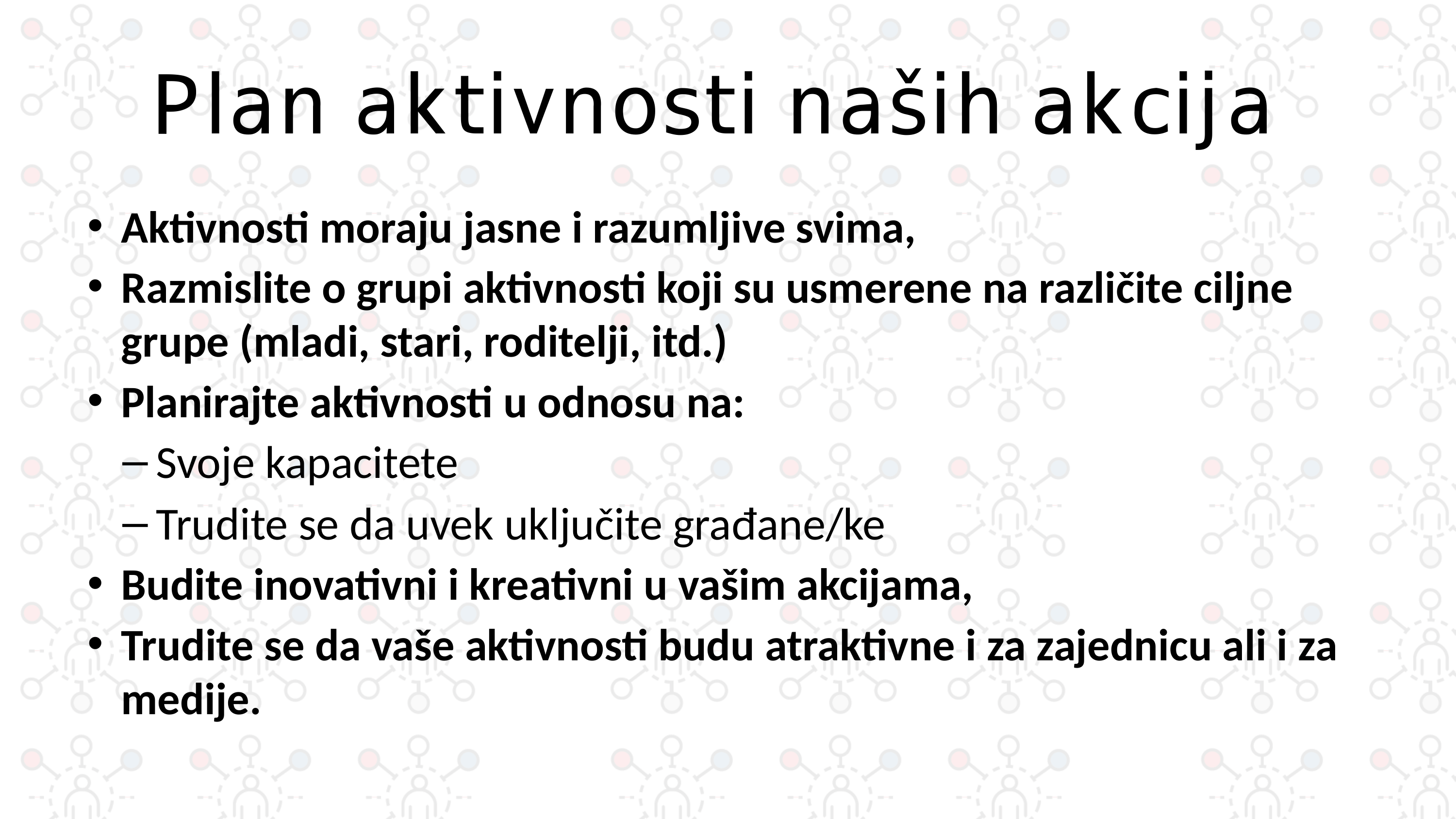

# Plan aktivnosti naših akcija
Aktivnosti moraju jasne i razumljive svima,
Razmislite o grupi aktivnosti koji su usmerene na različite ciljne grupe (mladi, stari, roditelji, itd.)
Planirajte aktivnosti u odnosu na:
Svoje kapacitete
Trudite se da uvek uključite građane/ke
Budite inovativni i kreativni u vašim akcijama,
Trudite se da vaše aktivnosti budu atraktivne i za zajednicu ali i za medije.